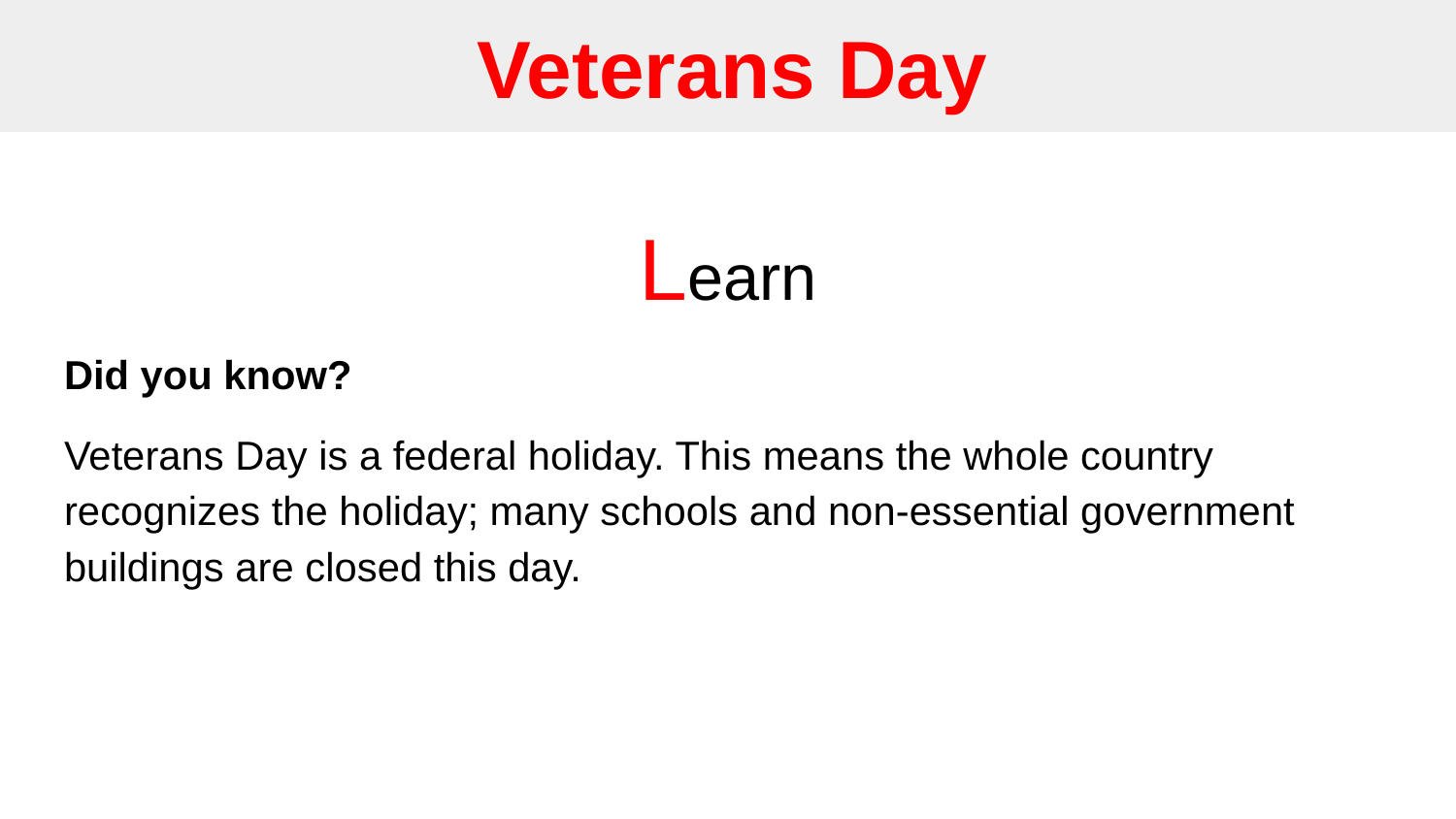

# Veterans Day
Learn
Did you know?
Veterans Day is a federal holiday. This means the whole country recognizes the holiday; many schools and non-essential government buildings are closed this day.